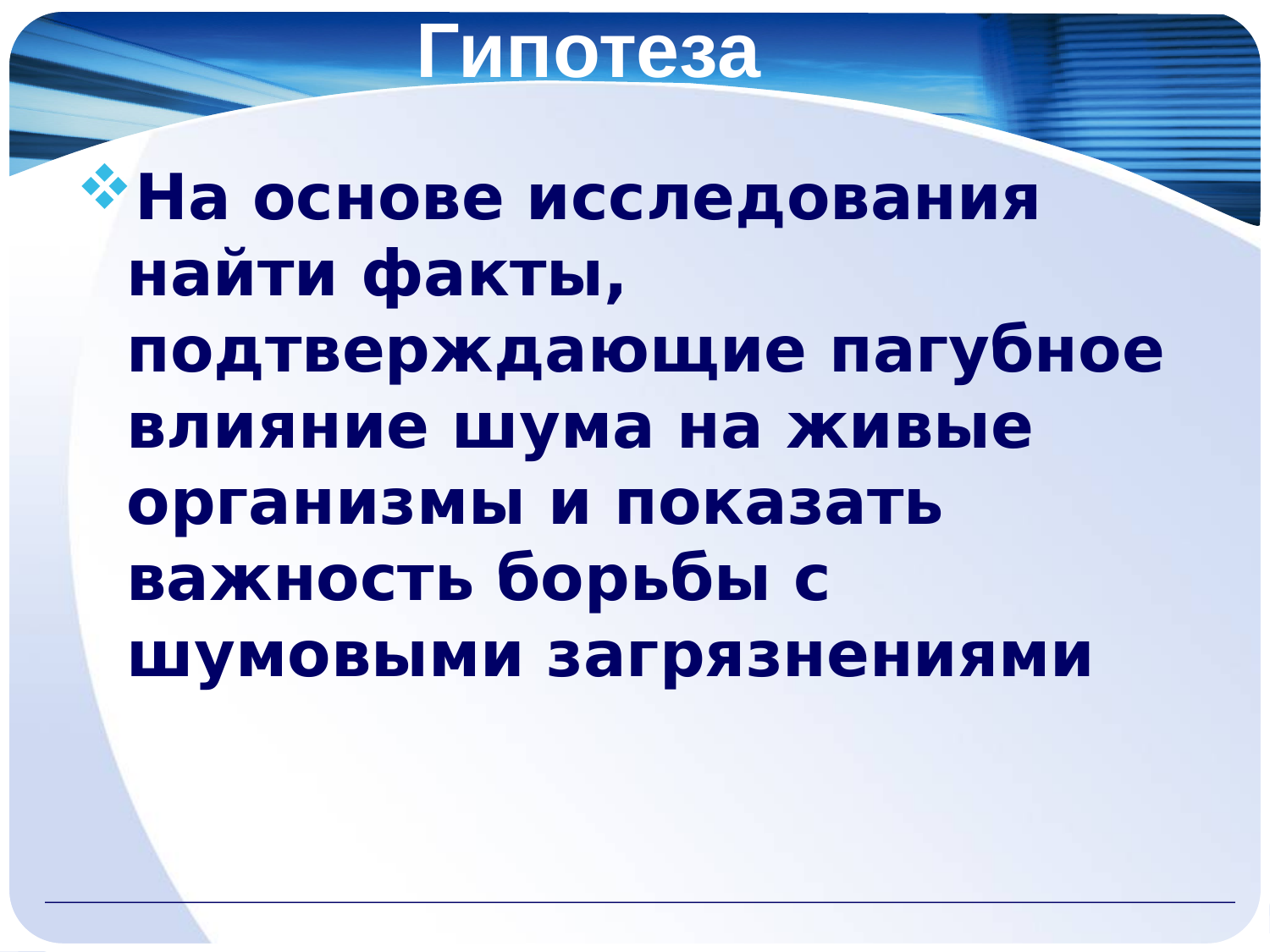

# Гипотеза
На основе исследования найти факты, подтверждающие пагубное влияние шума на живые организмы и показать важность борьбы с шумовыми загрязнениями